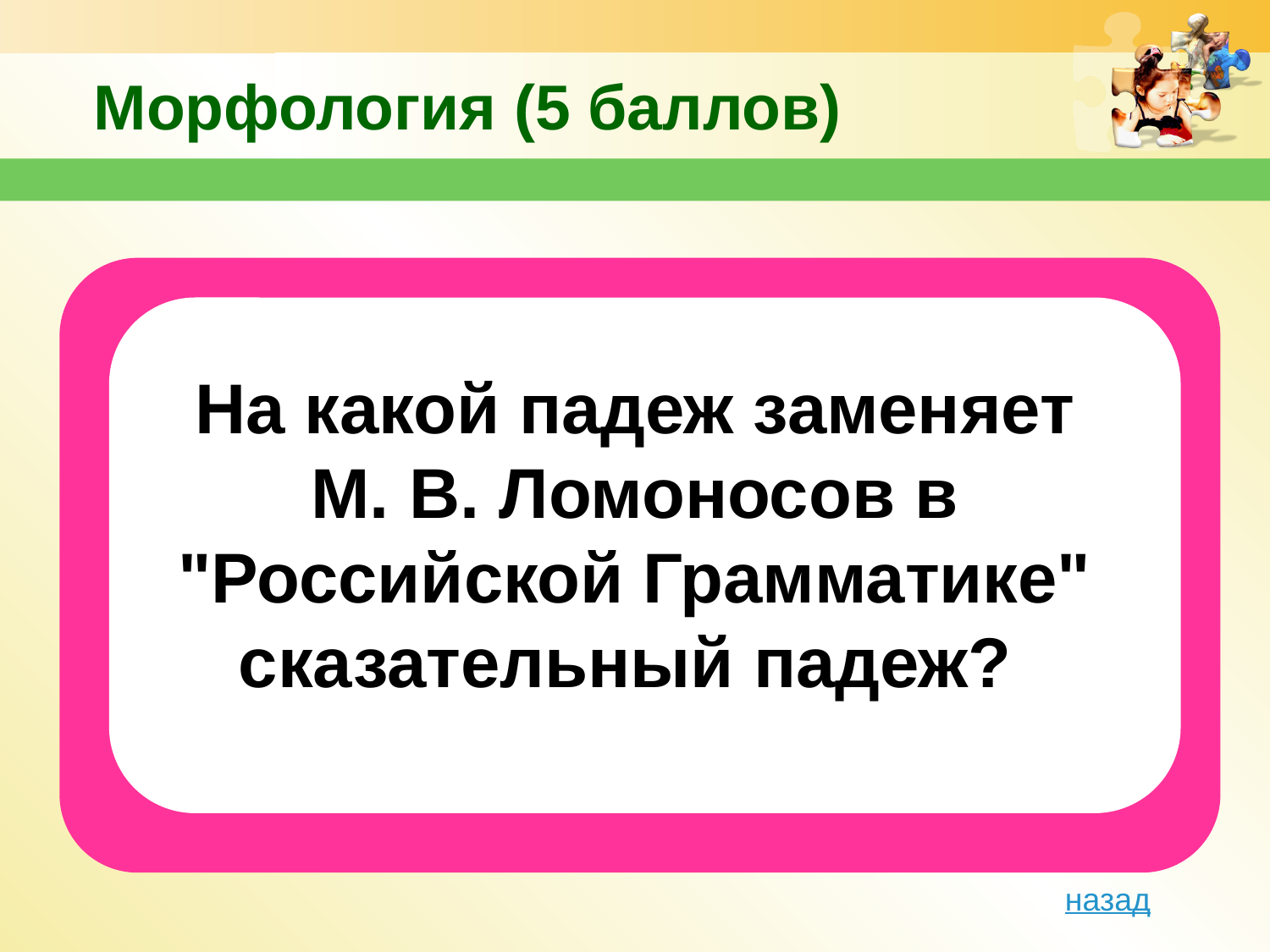

# Морфология (5 баллов)

На какой падеж заменяет М. В. Ломоносов в "Российской Грамматике" сказательный падеж?
Text in here
назад